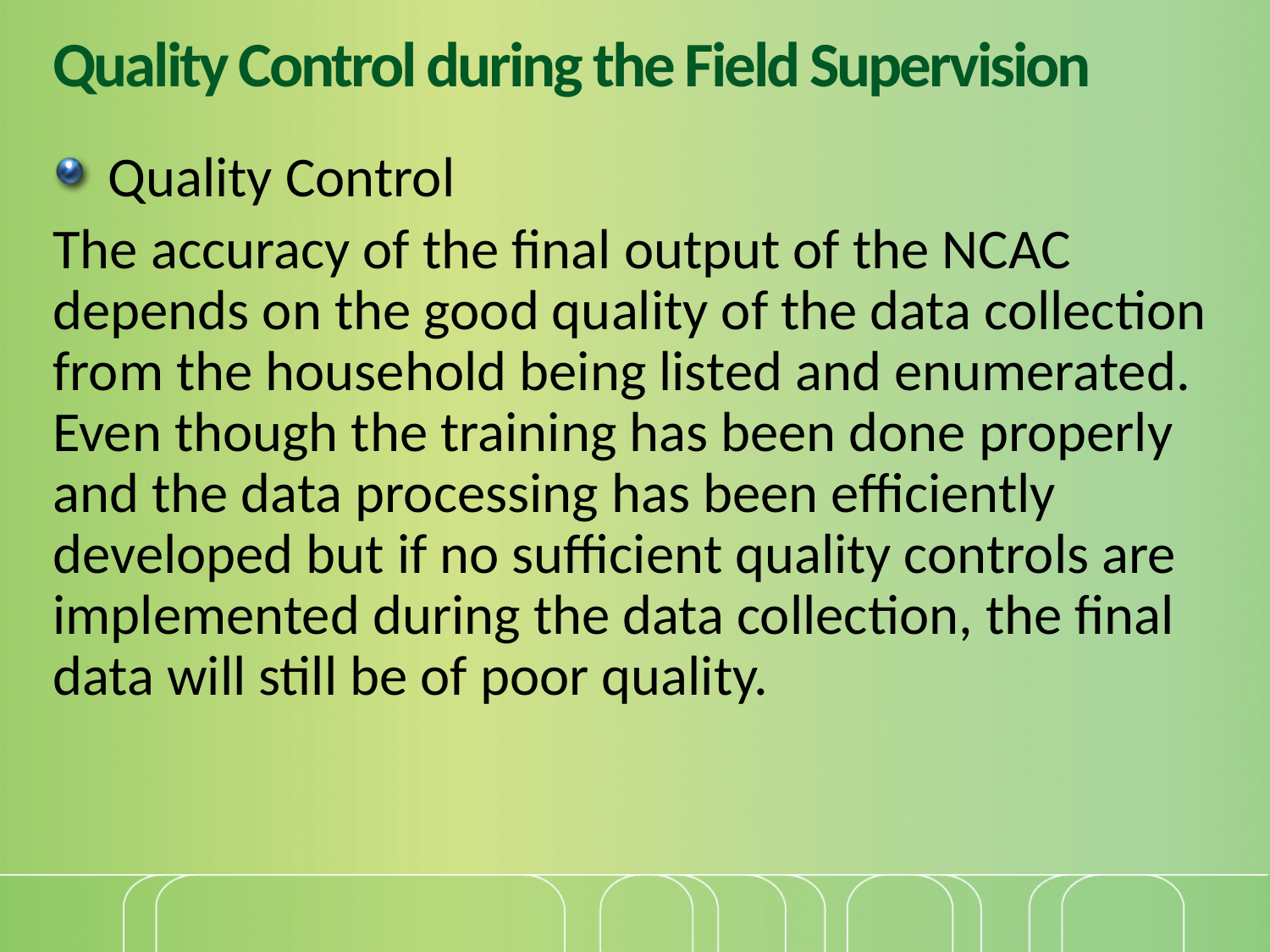

# Quality Control during the Field Supervision
Quality Control
The accuracy of the final output of the NCAC depends on the good quality of the data collection from the household being listed and enumerated. Even though the training has been done properly and the data processing has been efficiently developed but if no sufficient quality controls are implemented during the data collection, the final data will still be of poor quality.